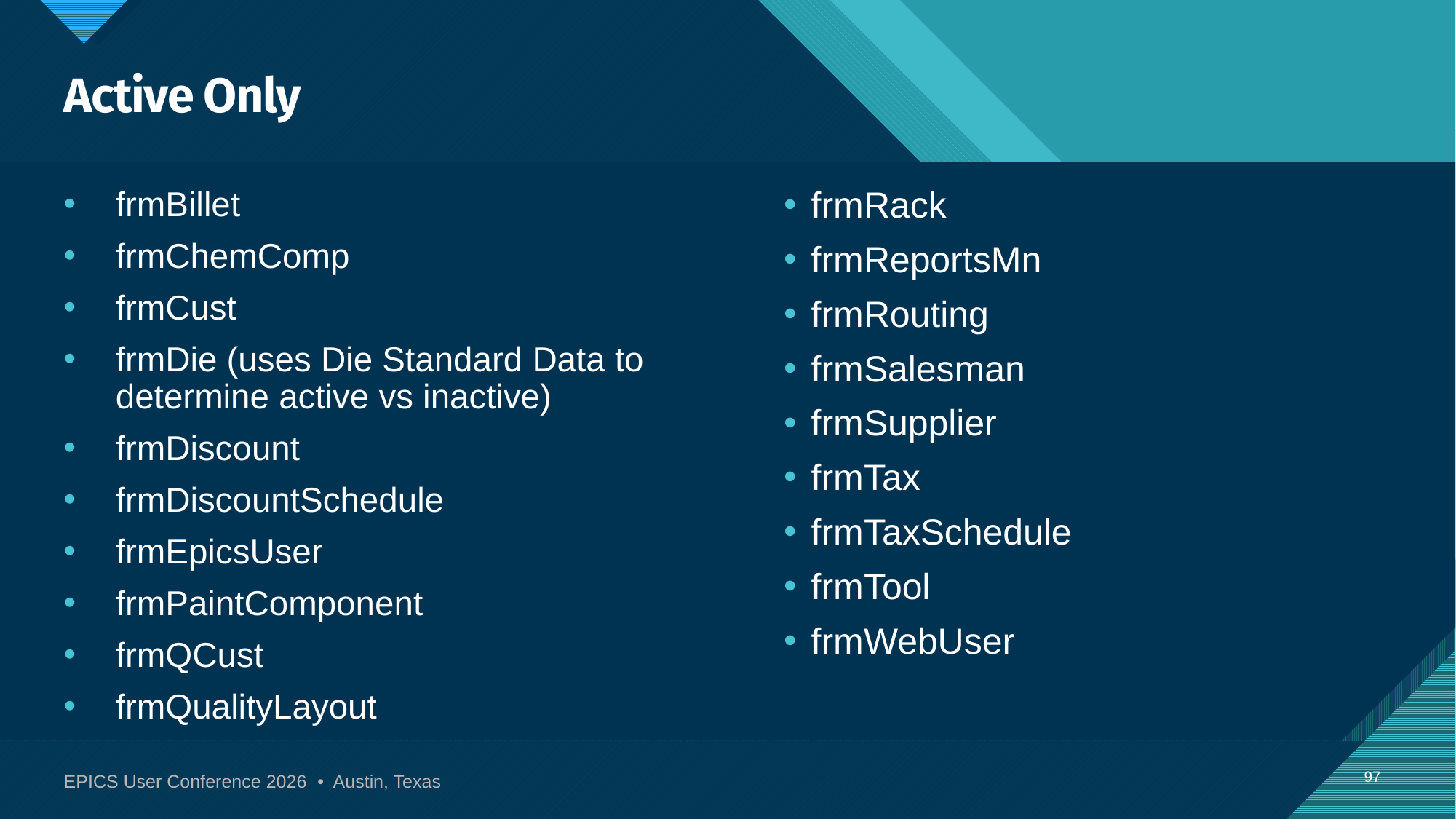

# Active Only
frmBillet
frmChemComp
frmCust
frmDie (uses Die Standard Data to determine active vs inactive)
frmDiscount
frmDiscountSchedule
frmEpicsUser
frmPaintComponent
frmQCust
frmQualityLayout
frmRack
frmReportsMn
frmRouting
frmSalesman
frmSupplier
frmTax
frmTaxSchedule
frmTool
frmWebUser
97
EPICS User Conference 2026  •  Austin, Texas